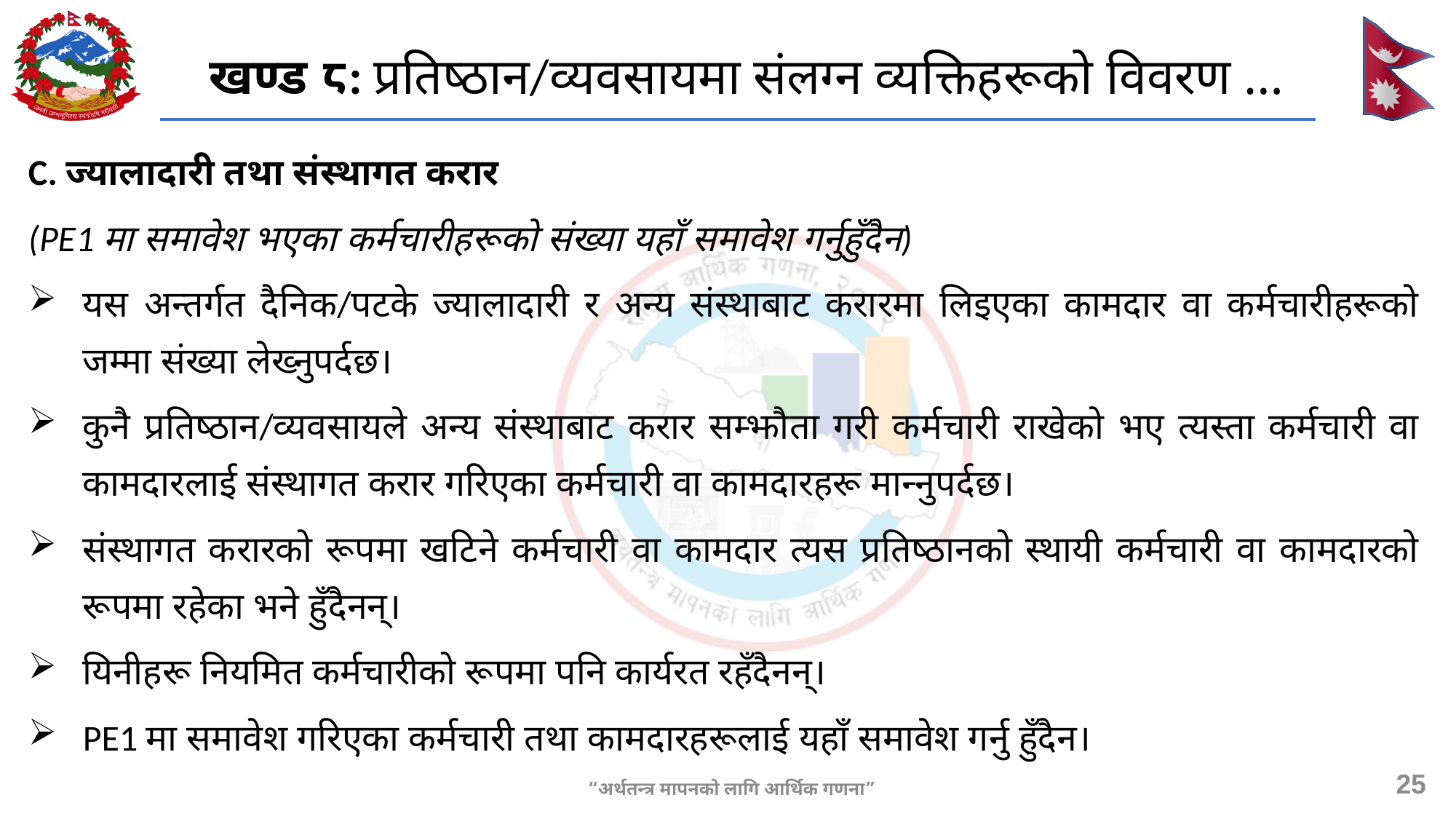

खण्ड ८: प्रतिष्ठान/व्यवसायमा संलग्न व्यक्तिहरूको विवरण …
C. ज्यालादारी तथा संस्थागत करार
(PE1 मा समावेश भएका कर्मचारीहरूको संख्या यहाँ समावेश गर्नुहुँदैन)
यस अन्तर्गत दैनिक/पटके ज्यालादारी र अन्य संस्थाबाट करारमा लिइएका कामदार वा कर्मचारीहरूको जम्मा संख्या लेख्नुपर्दछ।
कुनै प्रतिष्ठान/व्यवसायले अन्य संस्थाबाट करार सम्झौता गरी कर्मचारी राखेको भए त्यस्ता कर्मचारी वा कामदारलाई संस्थागत करार गरिएका कर्मचारी वा कामदारहरू मान्नुपर्दछ।
संस्थागत करारको रूपमा खटिने कर्मचारी वा कामदार त्यस प्रतिष्ठानको स्थायी कर्मचारी वा कामदारको रूपमा रहेका भने हुँदैनन्।
यिनीहरू नियमित कर्मचारीको रूपमा पनि कार्यरत रहँदैनन्।
PE1 मा समावेश गरिएका कर्मचारी तथा कामदारहरूलाई यहाँ समावेश गर्नु हुँदैन।
25
“अर्थतन्त्र मापनको लागि आर्थिक गणना”